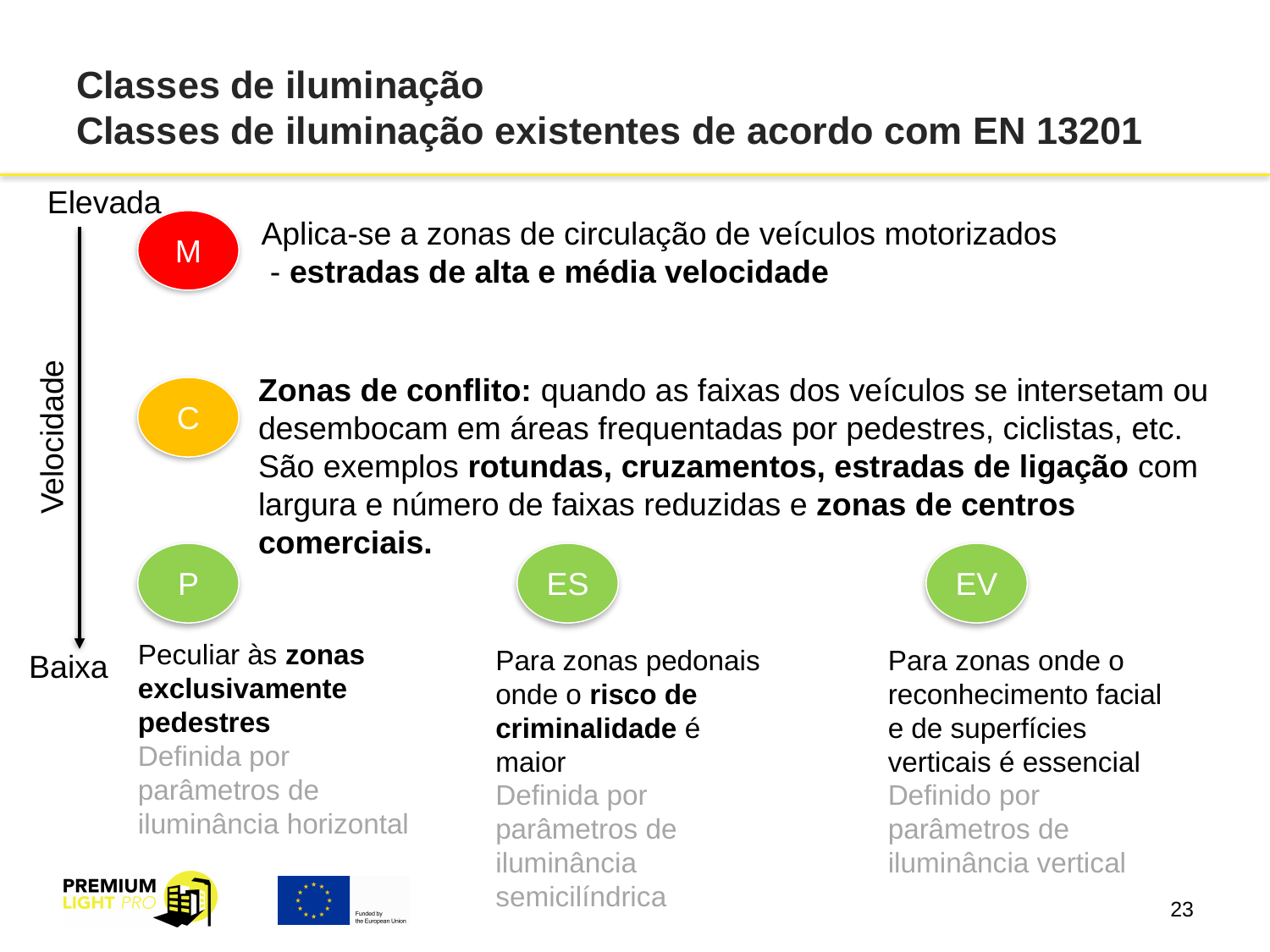

# Classes de iluminação Classes de iluminação existentes de acordo com EN 13201
Elevada
Aplica-se a zonas de circulação de veículos motorizados
 - estradas de alta e média velocidade
M
Zonas de conflito: quando as faixas dos veículos se intersetam ou desembocam em áreas frequentadas por pedestres, ciclistas, etc. São exemplos rotundas, cruzamentos, estradas de ligação com largura e número de faixas reduzidas e zonas de centros comerciais.
C
Velocidade
EV
P
ES
Peculiar às zonas exclusivamente pedestres
Definida por parâmetros de iluminância horizontal
Para zonas pedonais onde o risco de criminalidade é maior
Definida por parâmetros de iluminância semicilíndrica
Para zonas onde o reconhecimento facial e de superfícies verticais é essencial
Definido por parâmetros de iluminância vertical
Baixa